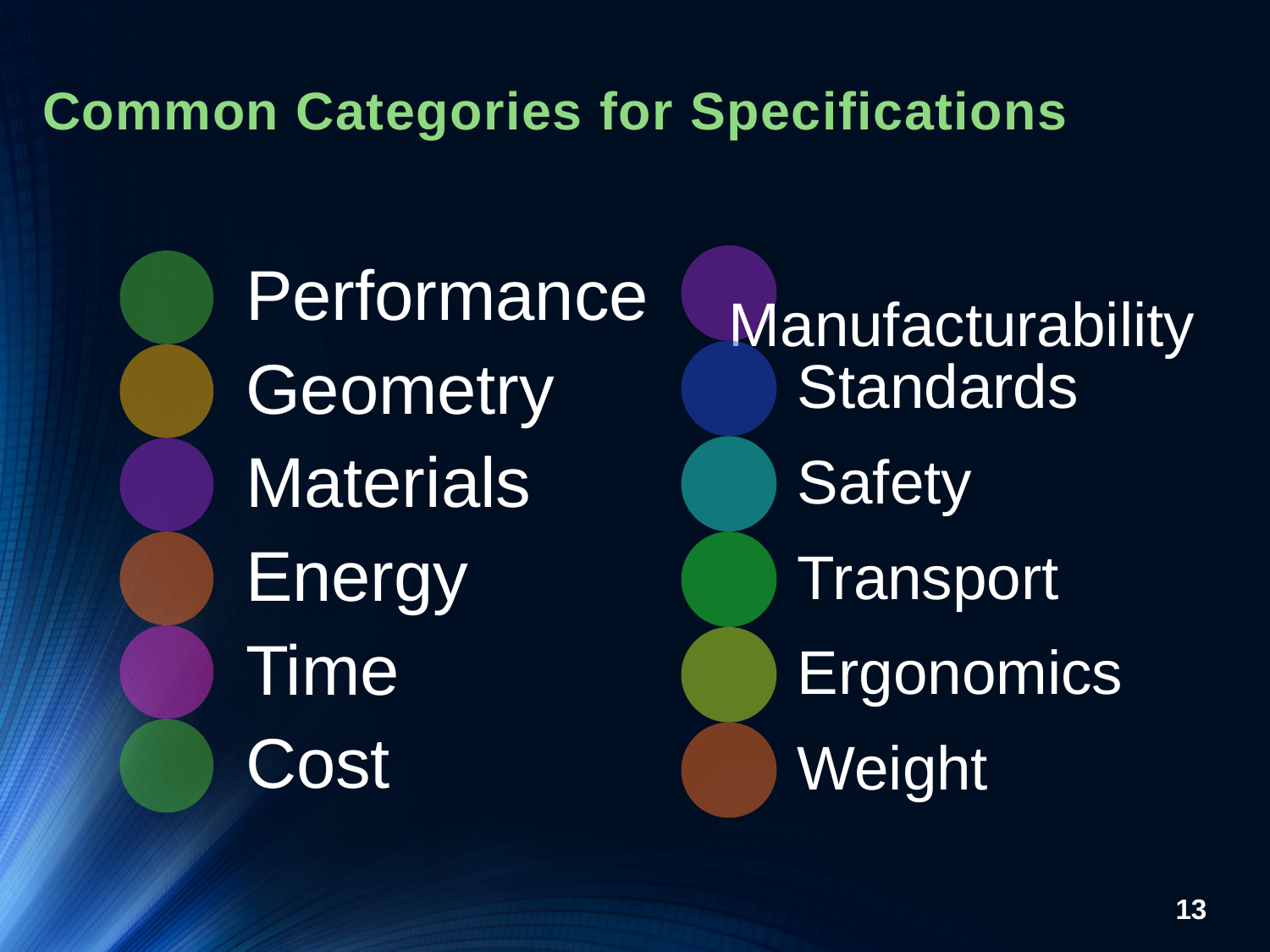

# Common Categories for Specifications

    Performance
    Geometry
    Materials
    Energy
    Time
    Cost
    Manufacturability
    Standards
    Safety
    Transport
    Ergonomics
    Weight

13